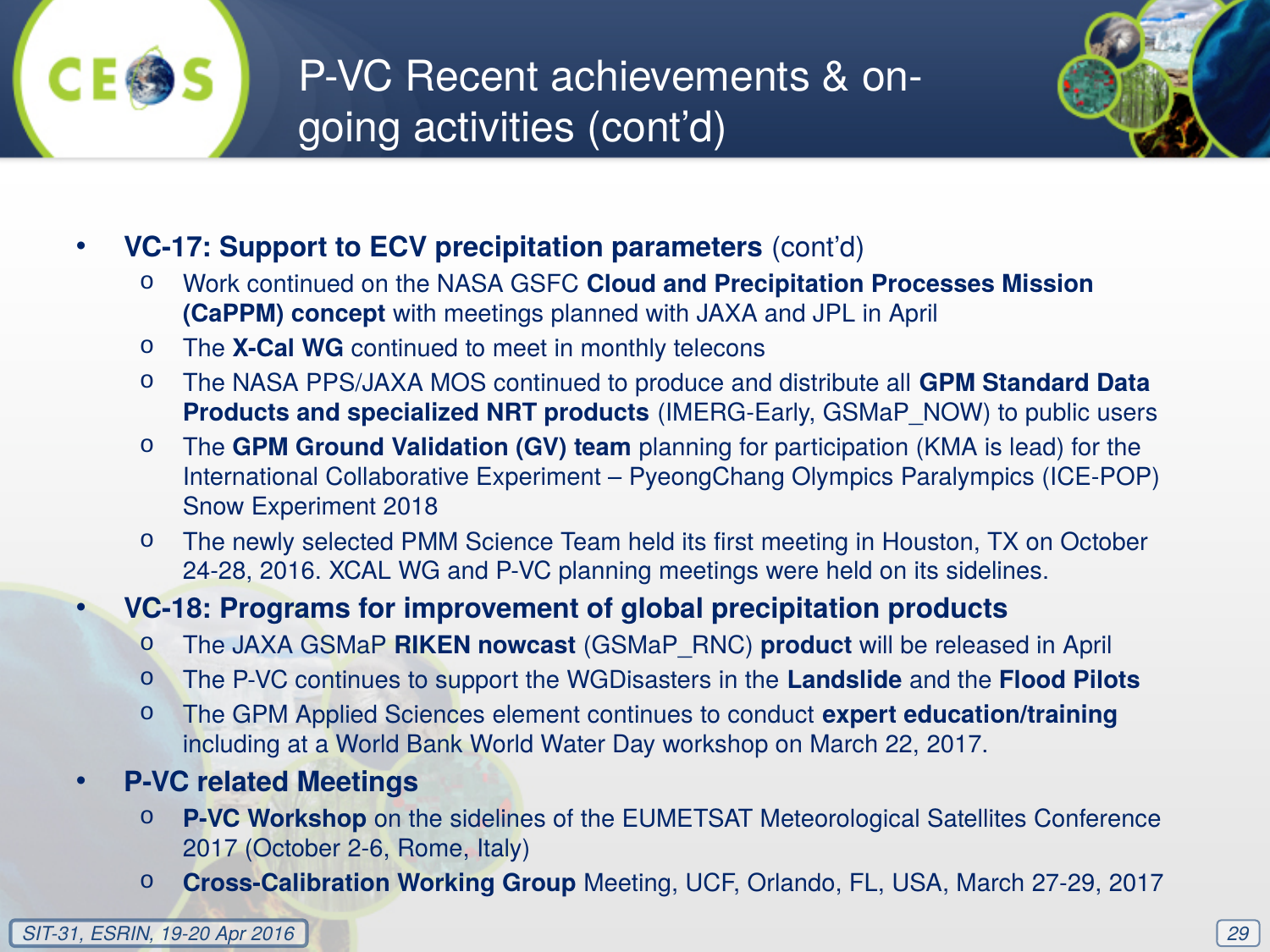

P-VC Recent achievements & on-going activities (cont’d)
VC-17: Support to ECV precipitation parameters (cont’d)
Work continued on the NASA GSFC Cloud and Precipitation Processes Mission (CaPPM) concept with meetings planned with JAXA and JPL in April
The X-Cal WG continued to meet in monthly telecons
The NASA PPS/JAXA MOS continued to produce and distribute all GPM Standard Data Products and specialized NRT products (IMERG-Early, GSMaP_NOW) to public users
The GPM Ground Validation (GV) team planning for participation (KMA is lead) for the International Collaborative Experiment – PyeongChang Olympics Paralympics (ICE-POP) Snow Experiment 2018
The newly selected PMM Science Team held its first meeting in Houston, TX on October 24-28, 2016. XCAL WG and P-VC planning meetings were held on its sidelines.
VC-18: Programs for improvement of global precipitation products
The JAXA GSMaP RIKEN nowcast (GSMaP_RNC) product will be released in April
The P-VC continues to support the WGDisasters in the Landslide and the Flood Pilots
The GPM Applied Sciences element continues to conduct expert education/training including at a World Bank World Water Day workshop on March 22, 2017.
P-VC related Meetings
P-VC Workshop on the sidelines of the EUMETSAT Meteorological Satellites Conference 2017 (October 2-6, Rome, Italy)
Cross-Calibration Working Group Meeting, UCF, Orlando, FL, USA, March 27-29, 2017

29